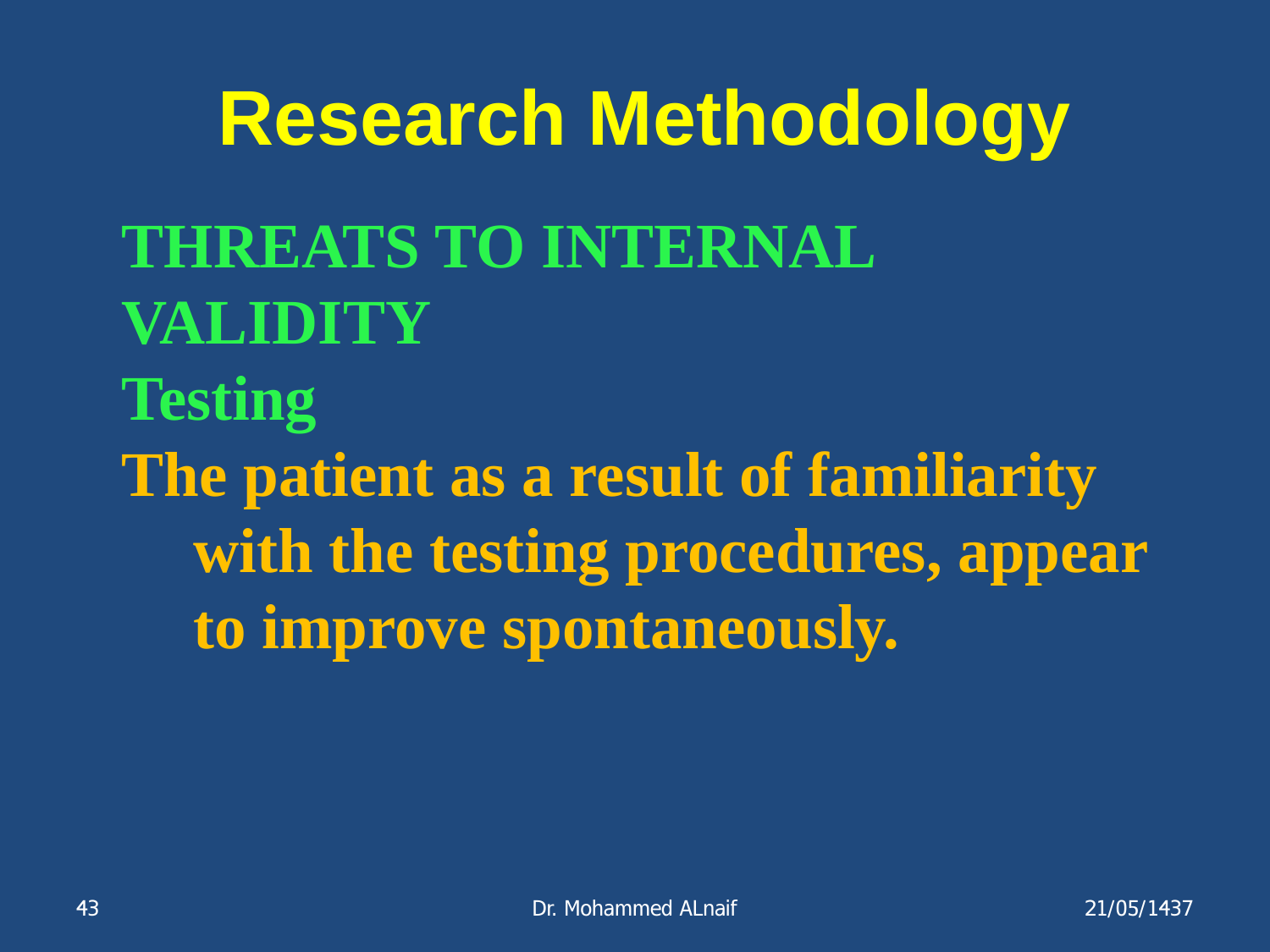

# Research Methodology
THREATS TO INTERNAL VALIDITY
Testing
The patient as a result of familiarity with the testing procedures, appear to improve spontaneously.
43
Dr. Mohammed ALnaif
21/05/1437